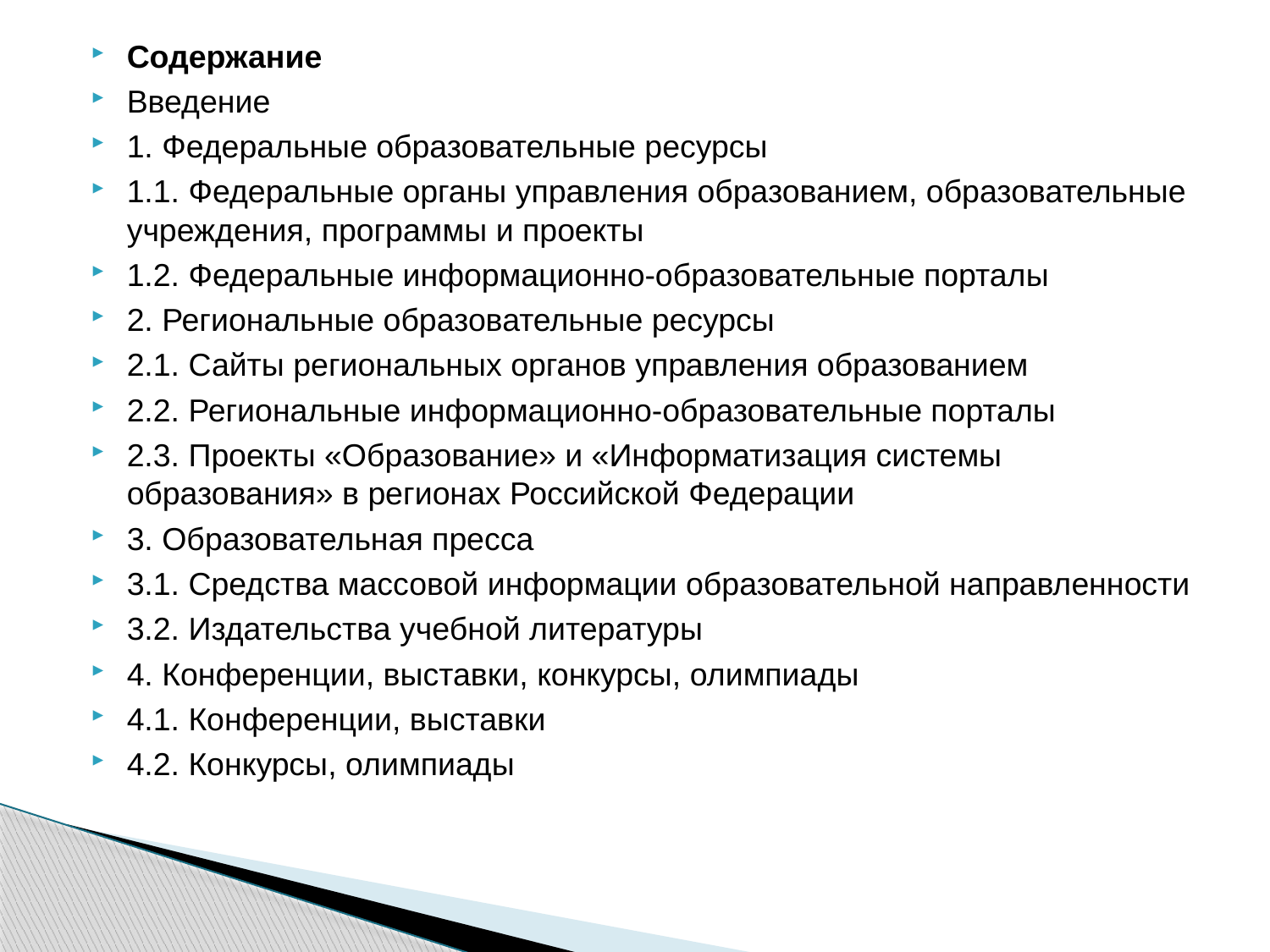

#
Содержание
Введение
1. Федеральные образовательные ресурсы
1.1. Федеральные органы управления образованием, образовательные учреждения, программы и проекты
1.2. Федеральные информационно-образовательные порталы
2. Региональные образовательные ресурсы
2.1. Сайты региональных органов управления образованием
2.2. Региональные информационно-образовательные порталы
2.3. Проекты «Образование» и «Информатизация системы образования» в регионах Российской Федерации
3. Образовательная пресса
3.1. Средства массовой информации образовательной направленности
3.2. Издательства учебной литературы
4. Конференции, выставки, конкурсы, олимпиады
4.1. Конференции, выставки
4.2. Конкурсы, олимпиады